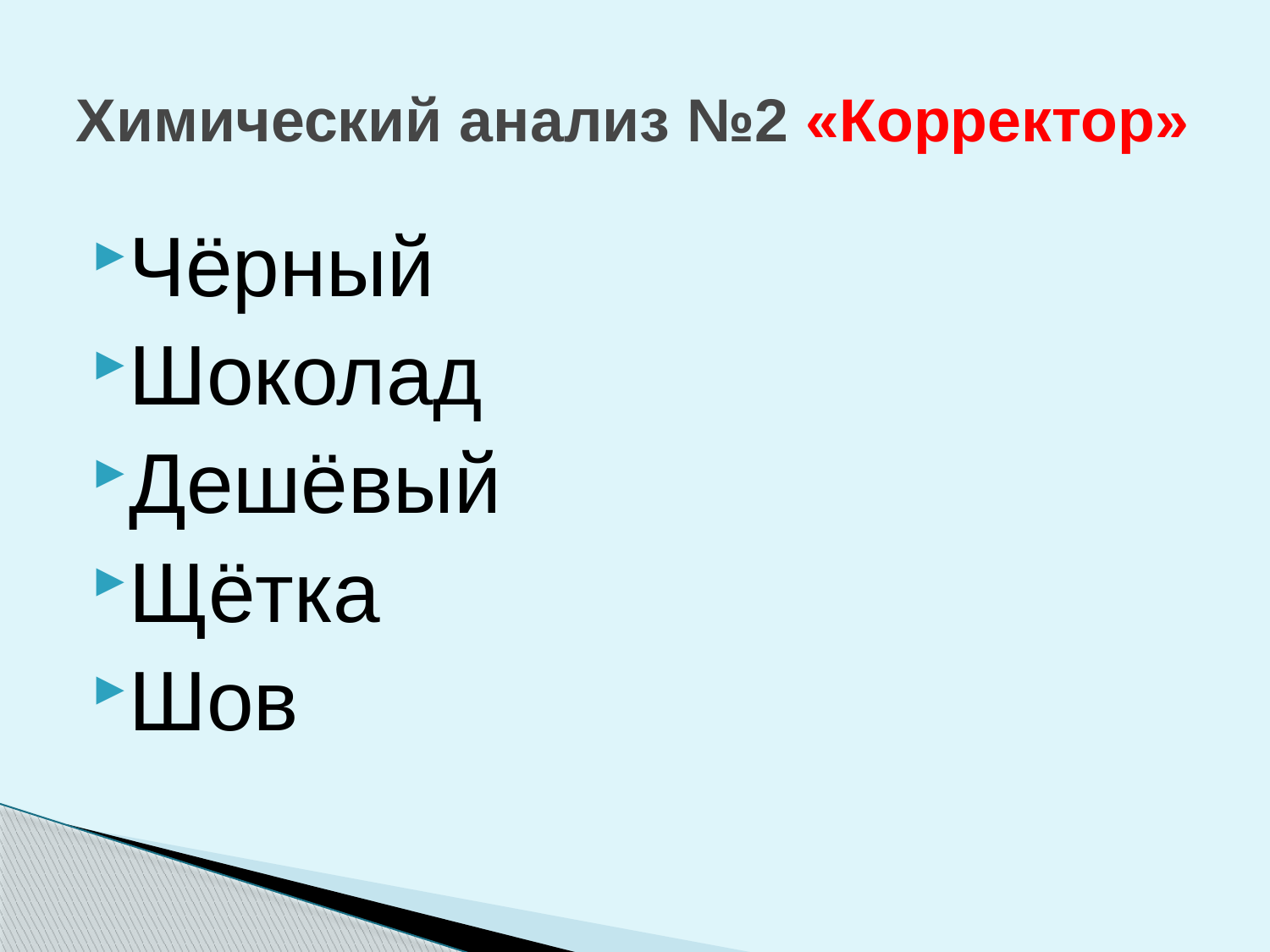

# Химический анализ №2 «Корректор»
Чёрный
Шоколад
Дешёвый
Щётка
Шов